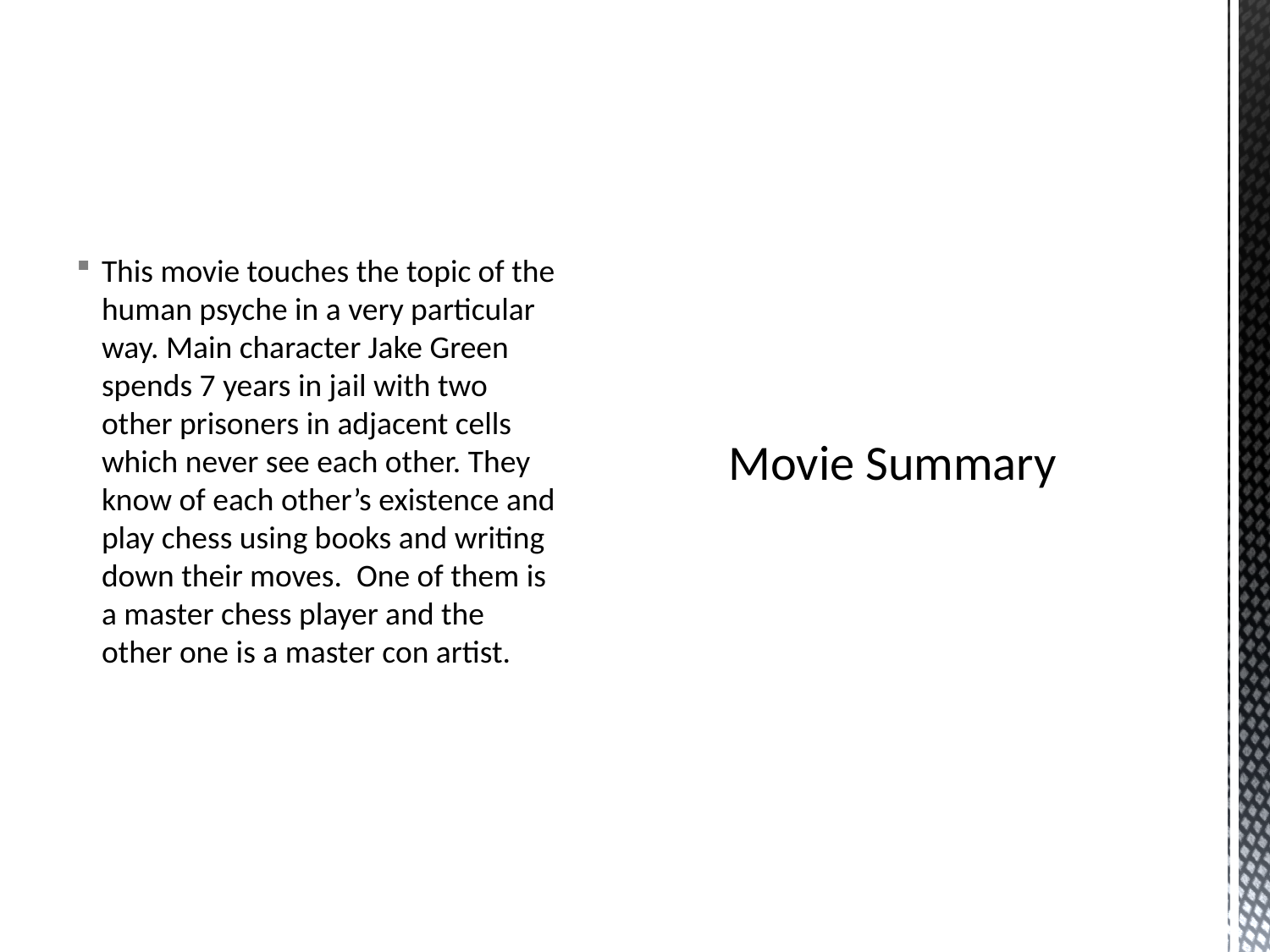

This movie touches the topic of the human psyche in a very particular way. Main character Jake Green spends 7 years in jail with two other prisoners in adjacent cells which never see each other. They know of each other’s existence and play chess using books and writing down their moves.  One of them is a master chess player and the other one is a master con artist.
# Movie Summary